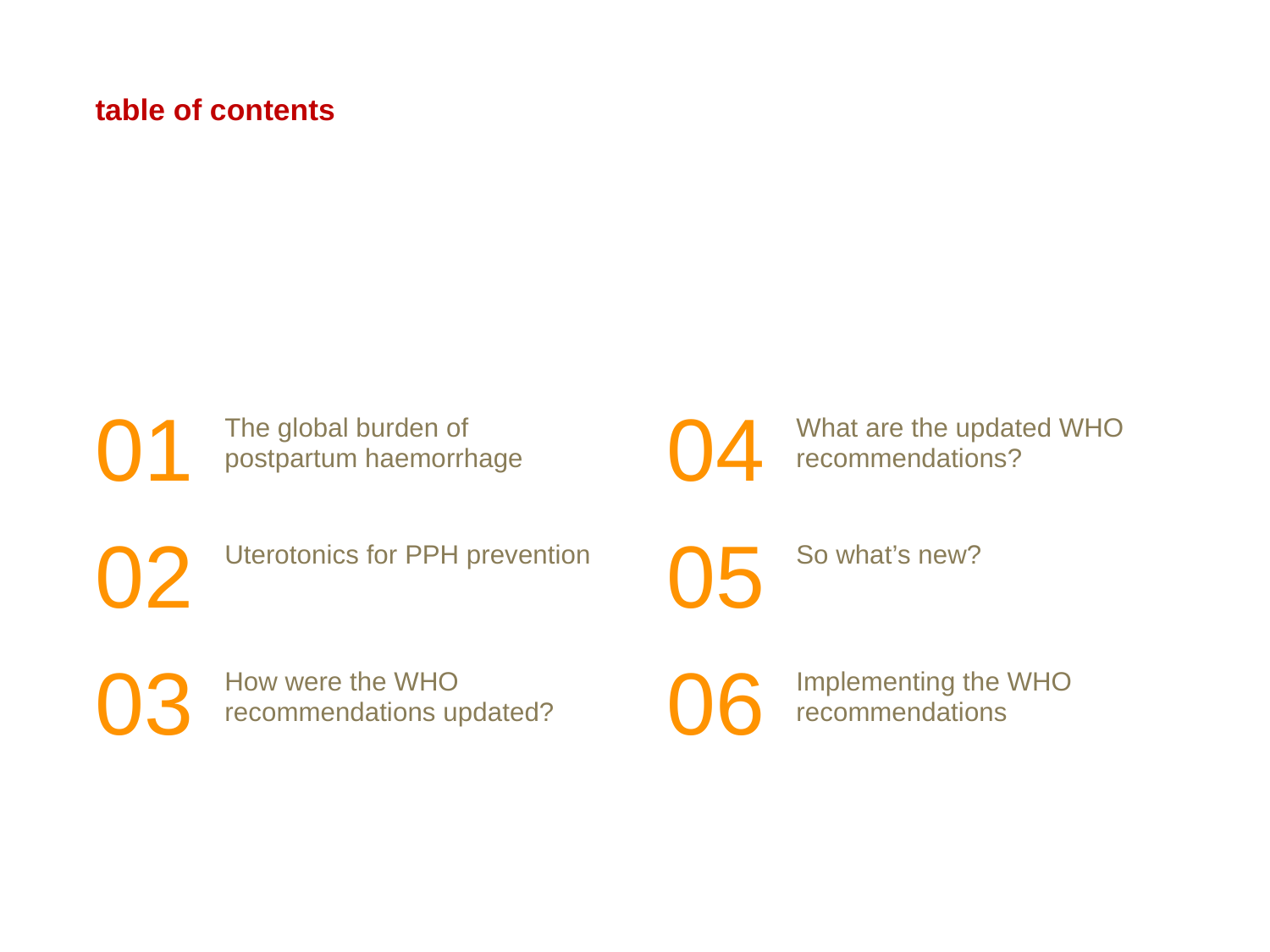

table of contents
01
04
The global burden of postpartum haemorrhage
What are the updated WHO recommendations?
02
05
Uterotonics for PPH prevention
So what’s new?

06
03
Implementing the WHO recommendations

How were the WHO recommendations updated?